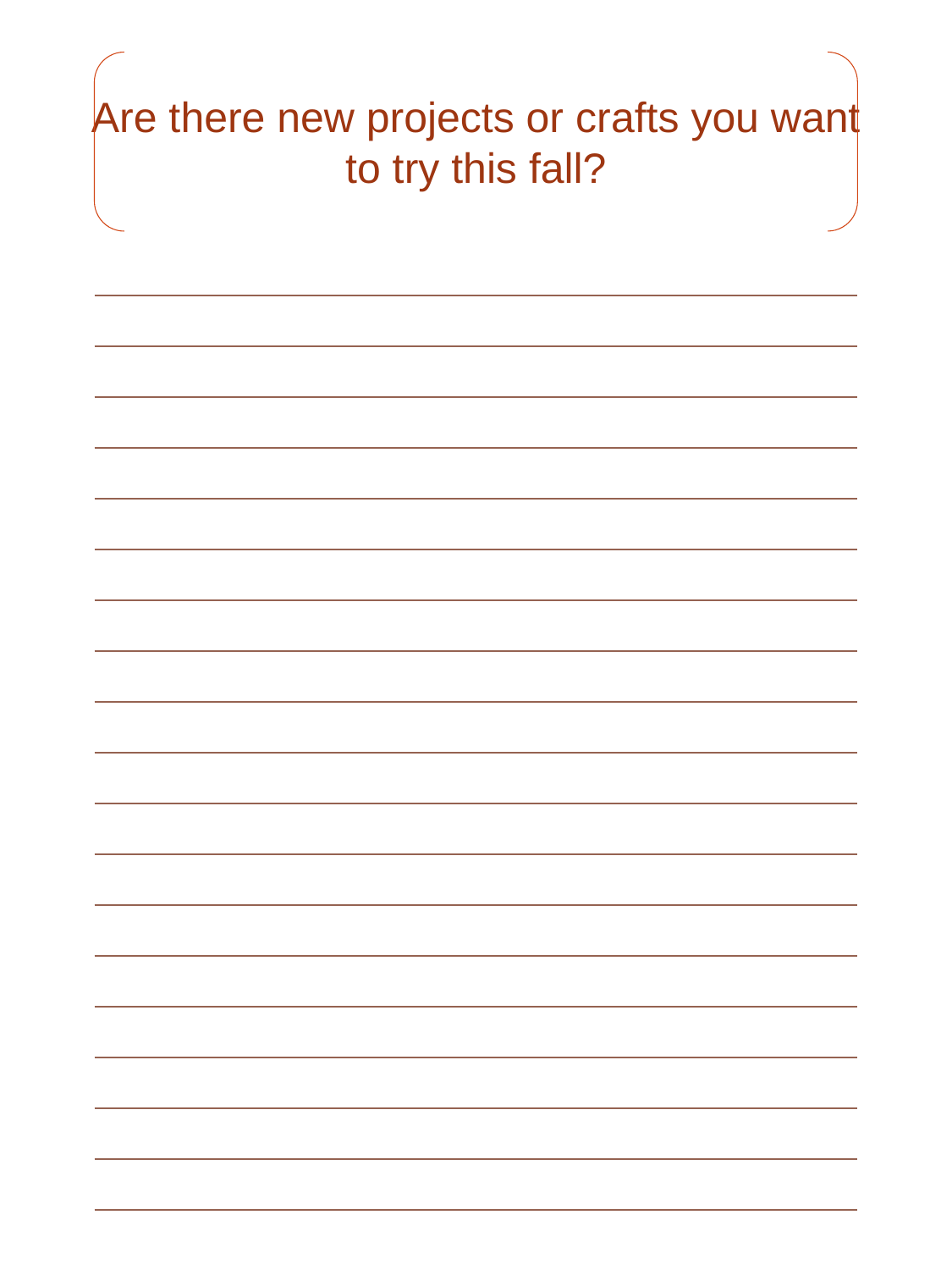

Are there new projects or crafts you want to try this fall?
|  |
| --- |
|  |
|  |
|  |
|  |
|  |
|  |
|  |
|  |
|  |
|  |
|  |
|  |
|  |
|  |
|  |
|  |
|  |